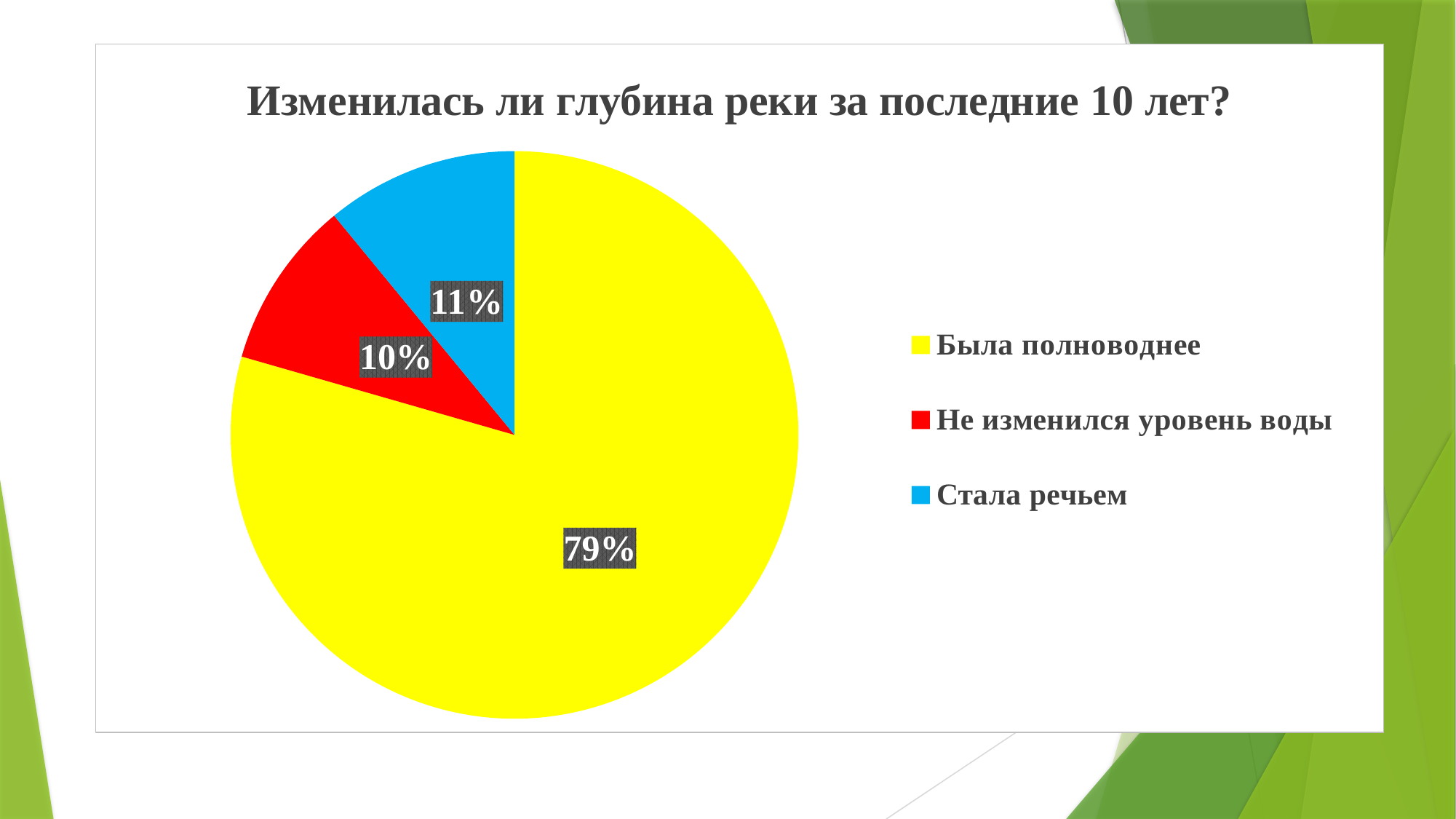

### Chart: Изменилась ли глубина реки за последние 10 лет?

| Category | Изменилась ли глубина река за последние 10 лет? |
|---|---|
| Была полноводнее | 58.0 |
| Не изменился уровень воды | 7.0 |
| Стала речьем | 8.0 |